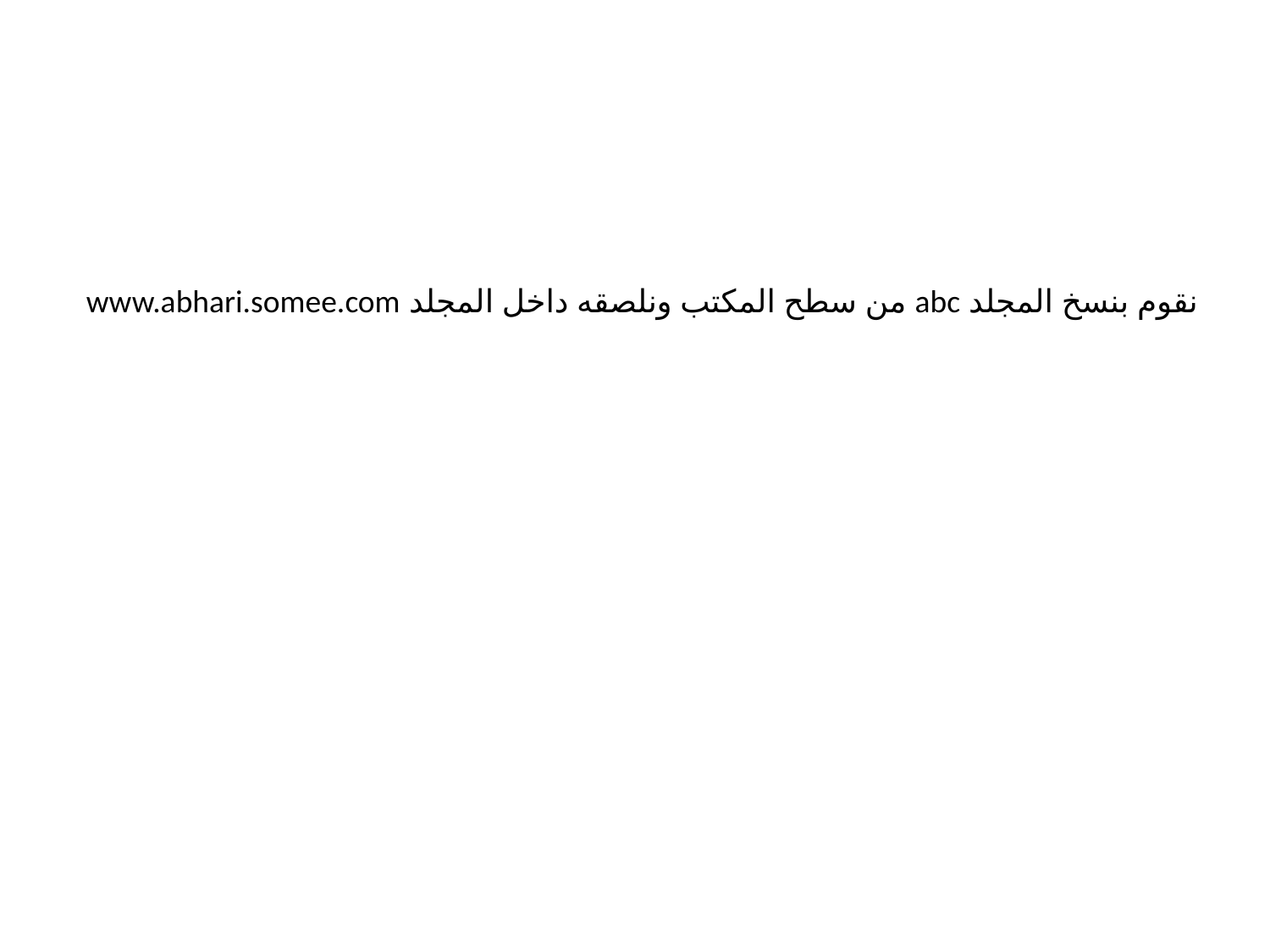

نقوم بنسخ المجلد abc من سطح المكتب ونلصقه داخل المجلد www.abhari.somee.com